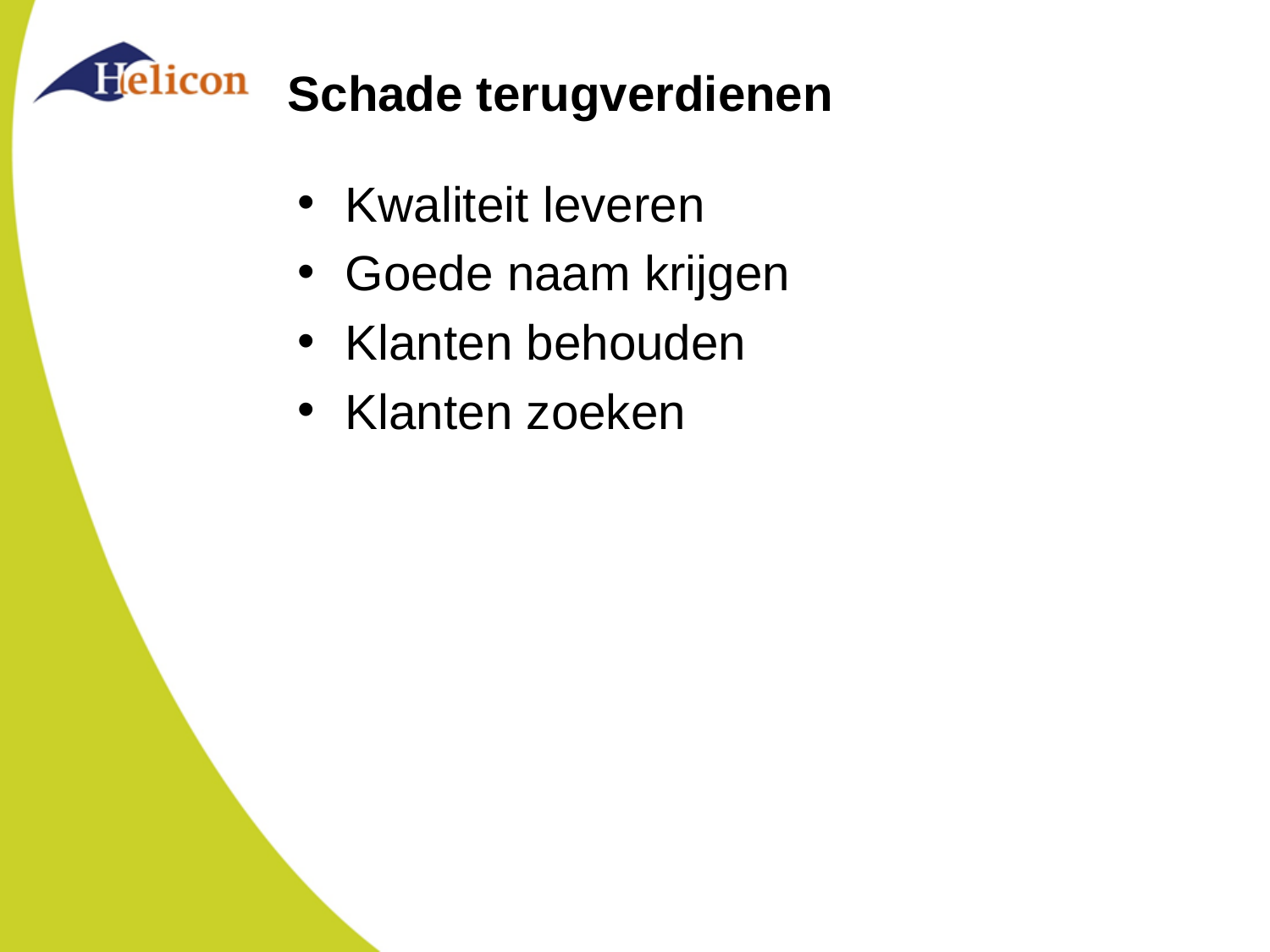

# Schade terugverdienen
Kwaliteit leveren
Goede naam krijgen
Klanten behouden
Klanten zoeken